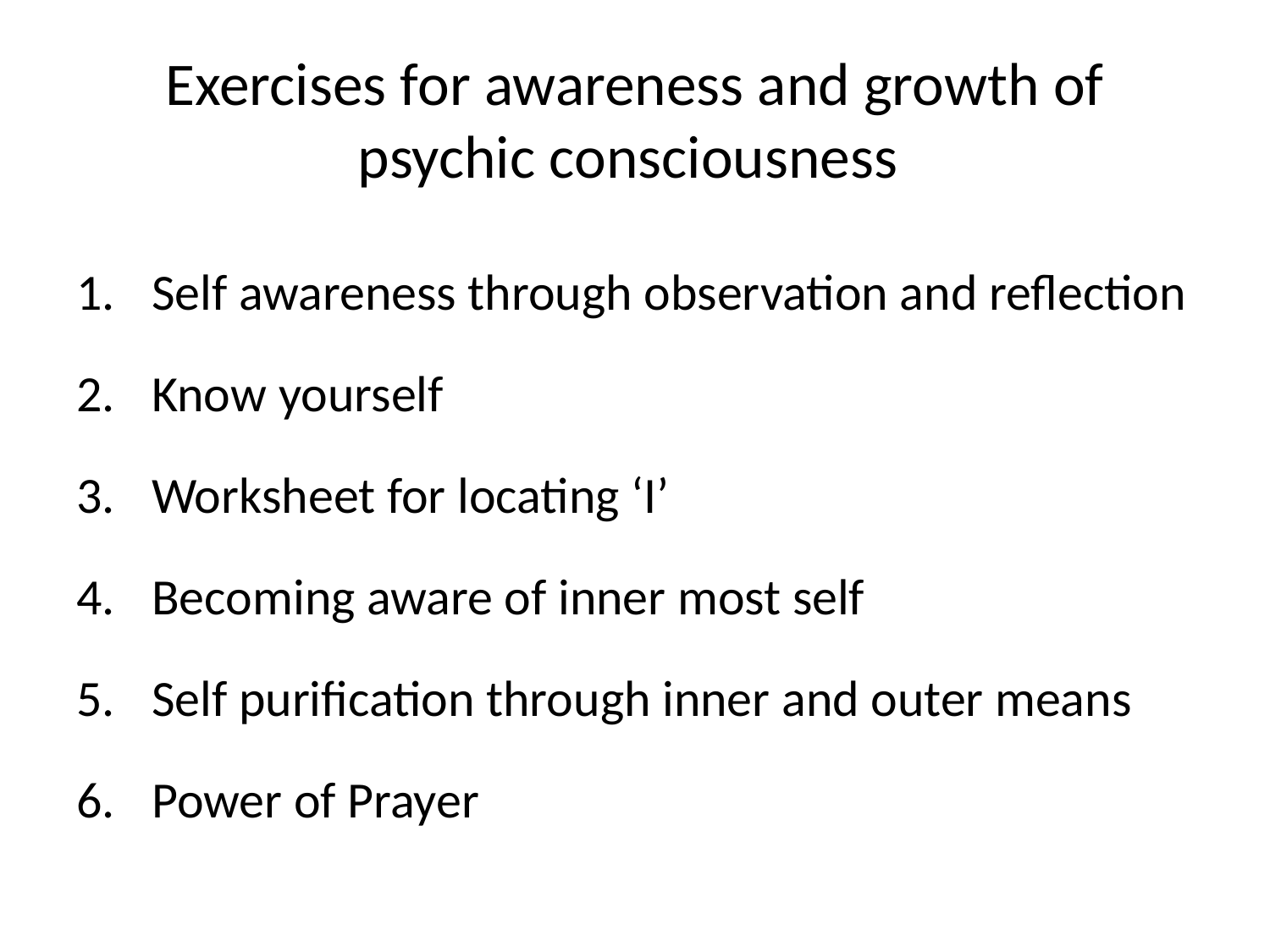

# Exercises for awareness and growth of psychic consciousness
Self awareness through observation and reflection
Know yourself
Worksheet for locating ‘I’
Becoming aware of inner most self
Self purification through inner and outer means
Power of Prayer